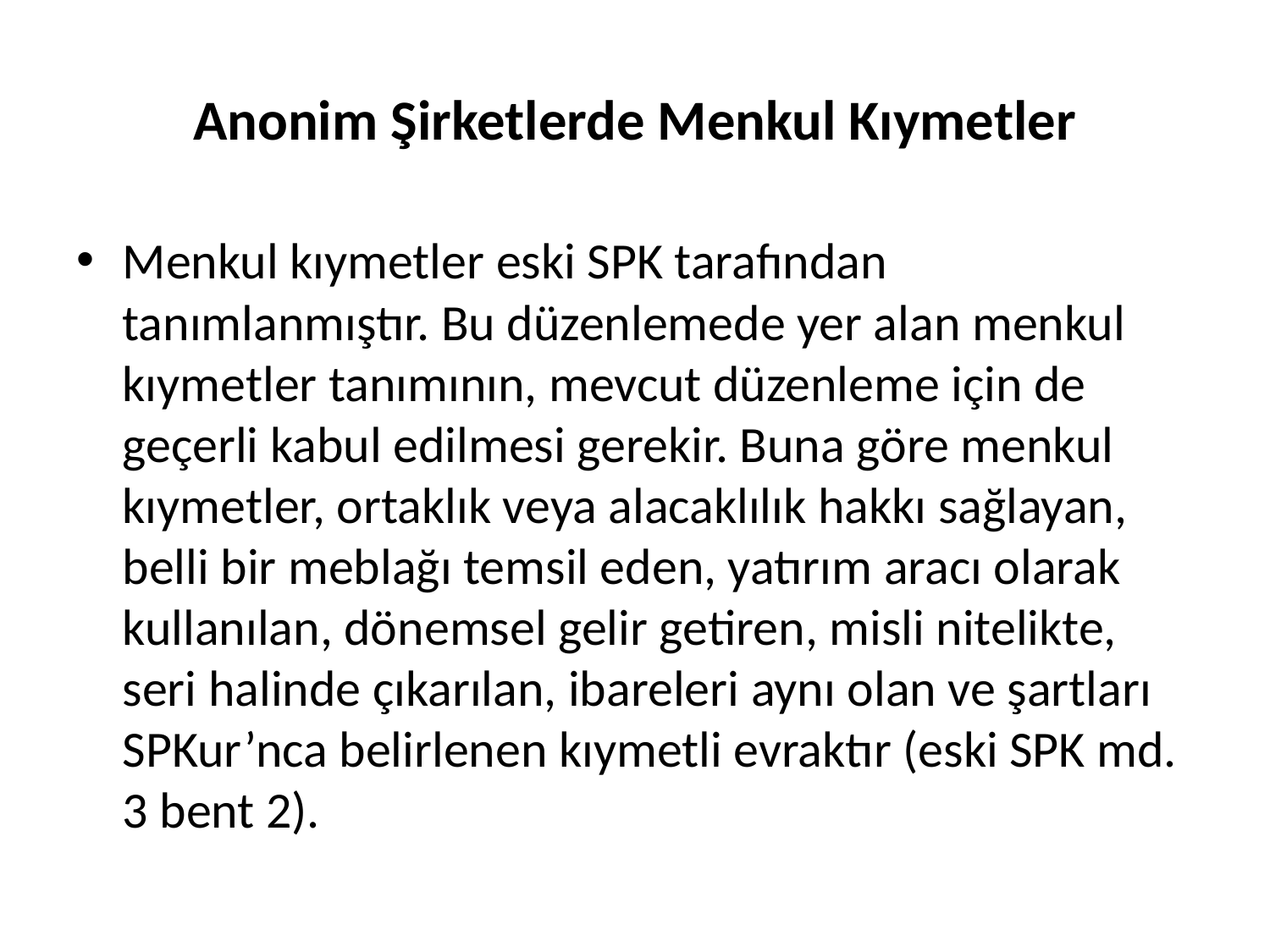

# Anonim Şirketlerde Menkul Kıymetler
Menkul kıymetler eski SPK tarafından tanımlanmıştır. Bu düzenlemede yer alan menkul kıymetler tanımının, mevcut düzenleme için de geçerli kabul edilmesi gerekir. Buna göre menkul kıymetler, ortaklık veya alacaklılık hakkı sağlayan, belli bir meblağı temsil eden, yatırım aracı olarak kullanılan, dönemsel gelir getiren, misli nitelikte, seri halinde çıkarılan, ibareleri aynı olan ve şartları SPKur’nca belirlenen kıymetli evraktır (eski SPK md. 3 bent 2).